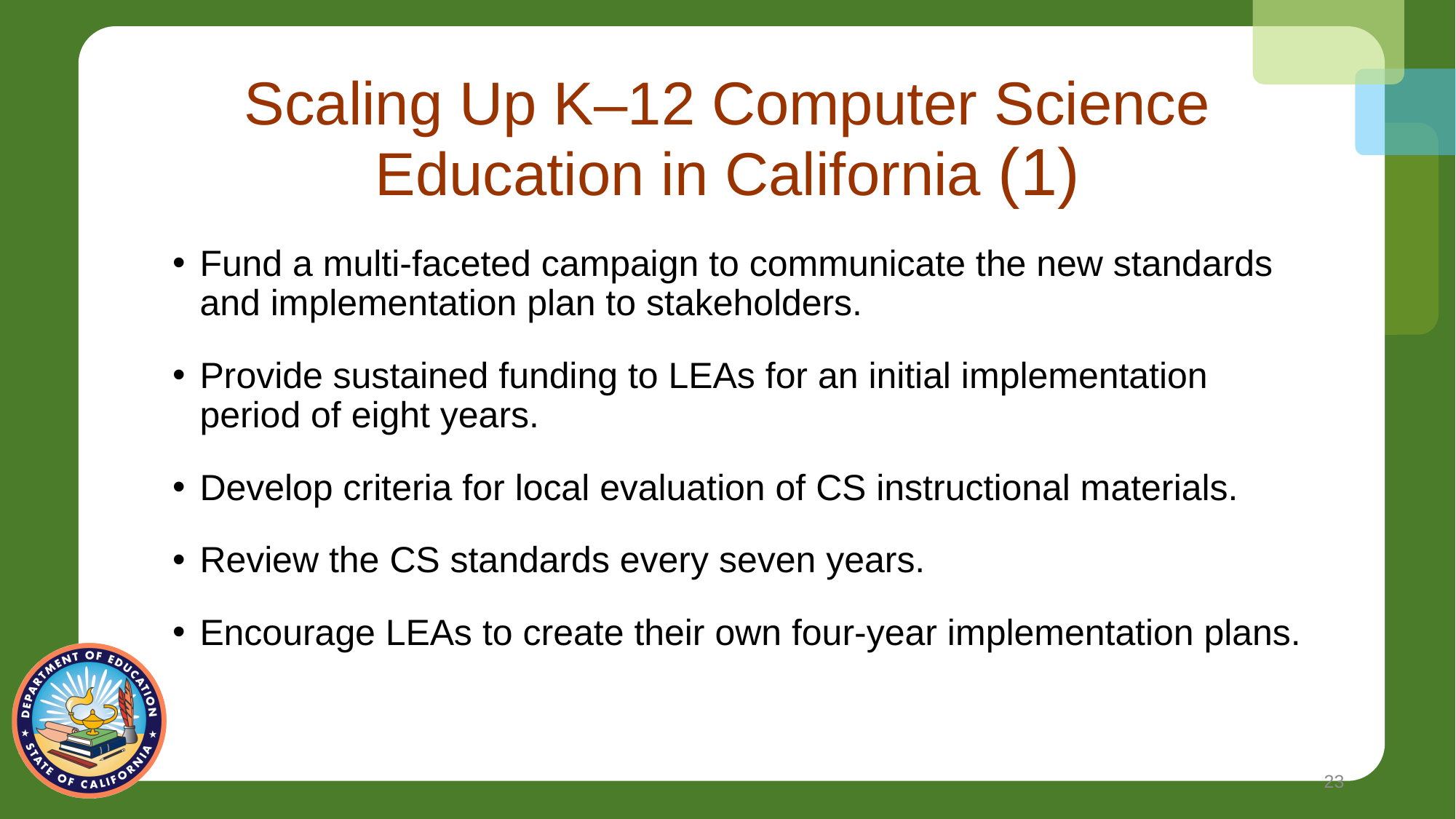

# Scaling Up K–12 Computer Science Education in California (1)
Fund a multi-faceted campaign to communicate the new standards and implementation plan to stakeholders.
Provide sustained funding to LEAs for an initial implementation period of eight years.
Develop criteria for local evaluation of CS instructional materials.
Review the CS standards every seven years.
Encourage LEAs to create their own four-year implementation plans.

23